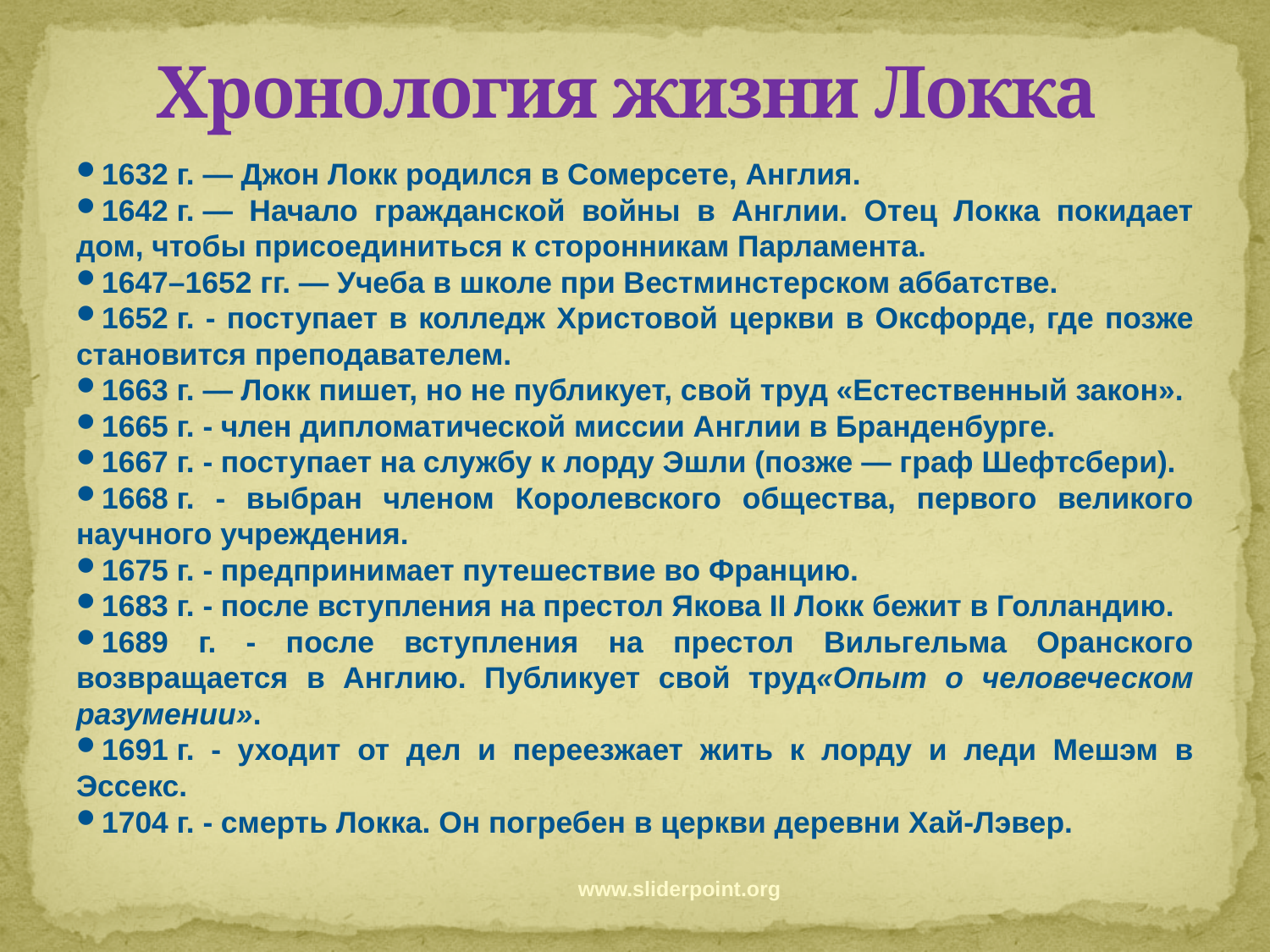

# Хронология жизни Локка
1632 г. — Джон Локк родился в Сомерсете, Англия.
1642 г. — Начало гражданской войны в Англии. Отец Локка покидает дом, чтобы присоединиться к сторонникам Парламента.
1647–1652 гг. — Учеба в школе при Вестминстерском аббатстве.
1652 г. - поступает в колледж Христовой церкви в Оксфорде, где позже становится преподавателем.
1663 г. — Локк пишет, но не публикует, свой труд «Естественный закон».
1665 г. - член дипломатической миссии Англии в Бранденбурге.
1667 г. - поступает на службу к лорду Эшли (позже — граф Шефтсбери).
1668 г. - выбран членом Королевского общества, первого великого научного учреждения.
1675 г. - предпринимает путешествие во Францию.
1683 г. - после вступления на престол Якова II Локк бежит в Голландию.
1689 г. - после вступления на престол Вильгельма Оранского возвращается в Англию. Публикует свой труд«Опыт о человеческом разумении».
1691 г. - уходит от дел и переезжает жить к лорду и леди Мешэм в Эссекс.
1704 г. - смерть Локка. Он погребен в церкви деревни Хай-Лэвер.
www.sliderpoint.org